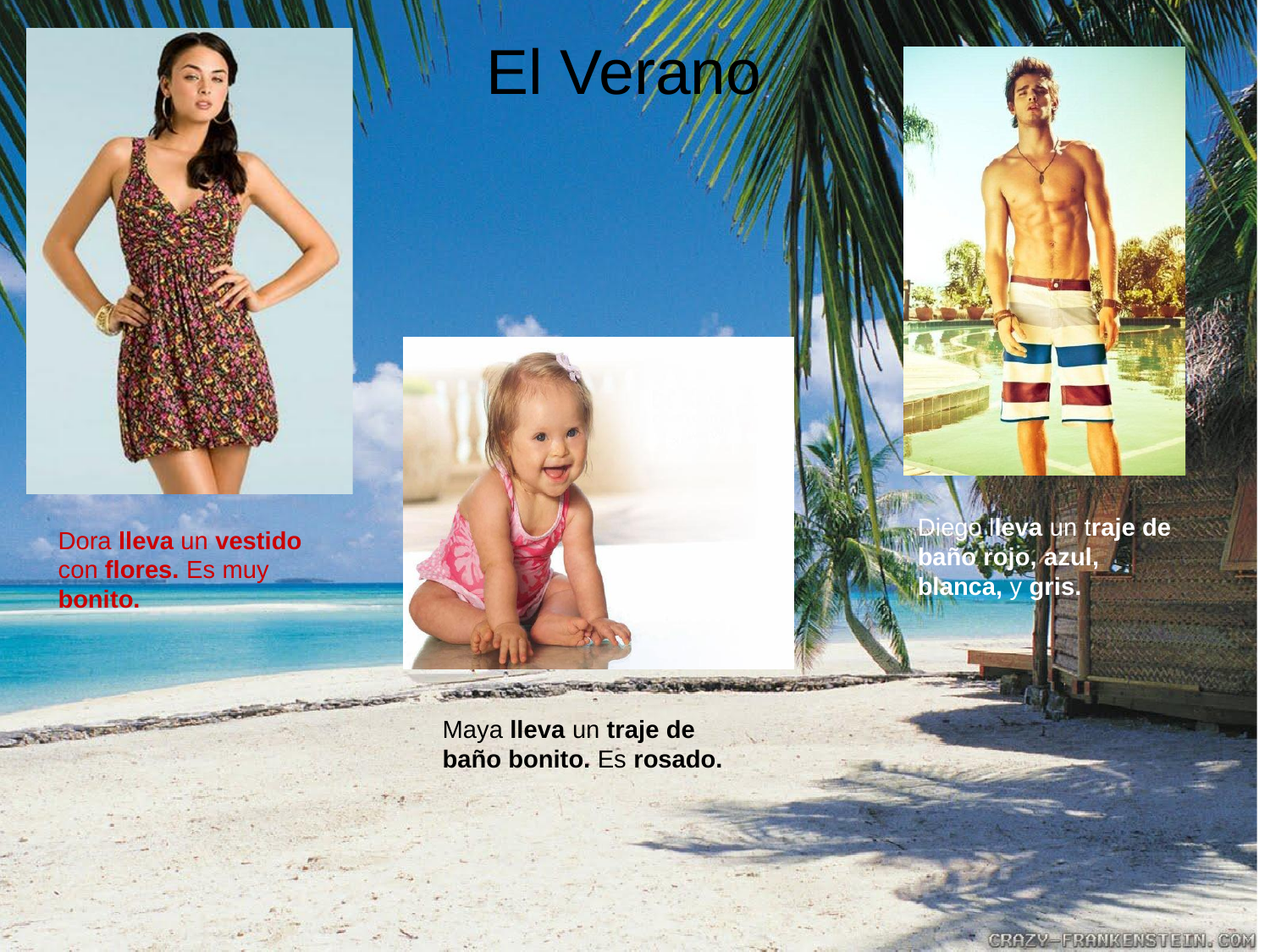

El Verano

#

El Verano

Diego lleva un traje de baño rojo, azul, blanca, y gris.
Dora lleva un vestido con flores. Es muy bonito.
Maya lleva un traje de baño bonito. Es rosado.